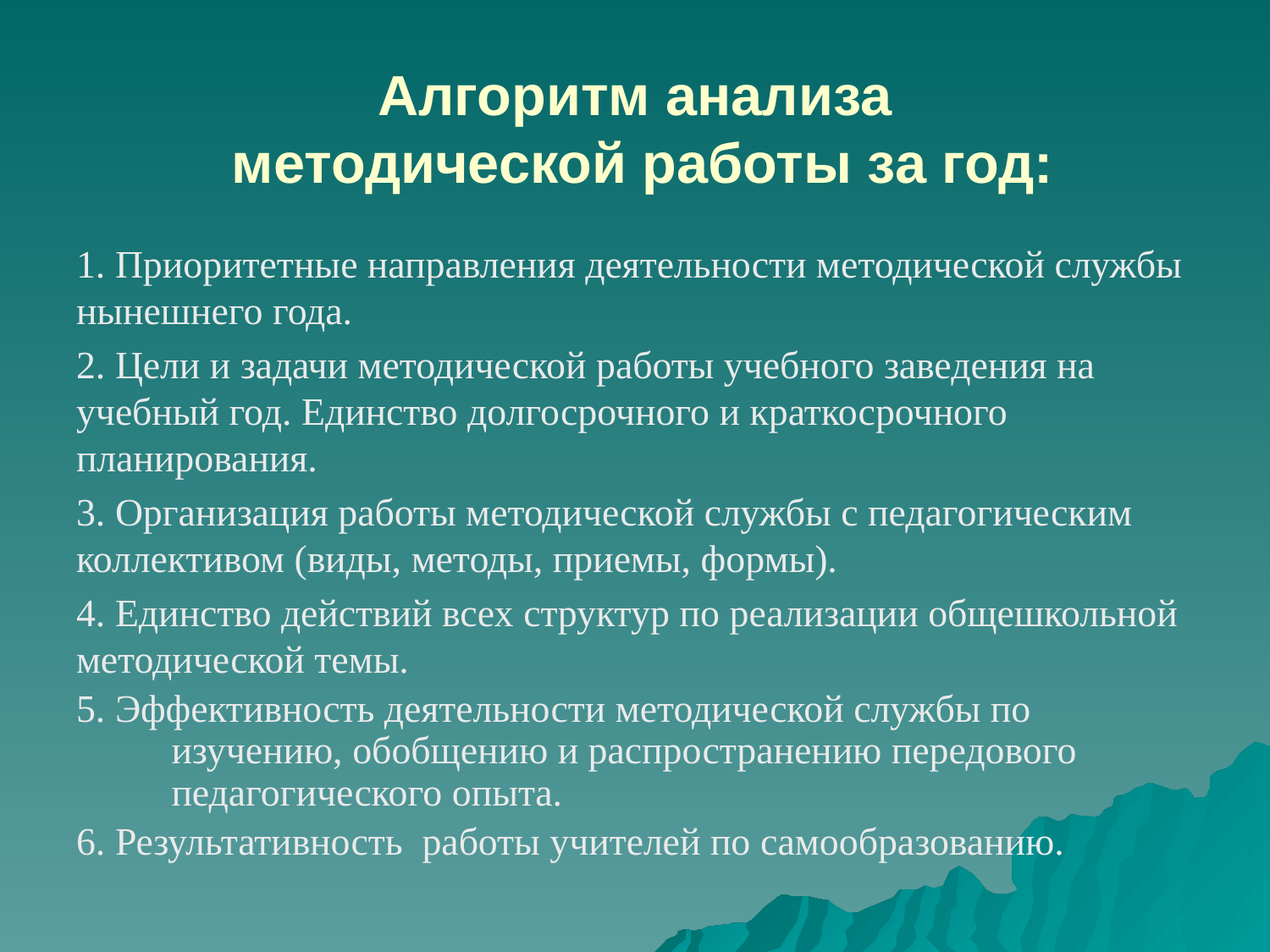

# Алгоритм анализа методической работы за год:
1. Приоритетные направления деятельности методической службы нынешнего года.
2. Цели и задачи методической работы учебного заведения на учебный год. Единство долгосрочного и краткосрочного планирования.
3. Организация работы методической службы с педагогическим коллективом (виды, методы, приемы, формы).
4. Единство действий всех структур по реализации общешкольной методической темы.
5. Эффективность деятельности методической службы по изучению, обобщению и распространению передового педагогического опыта.
6. Результативность  работы учителей по самообразованию.